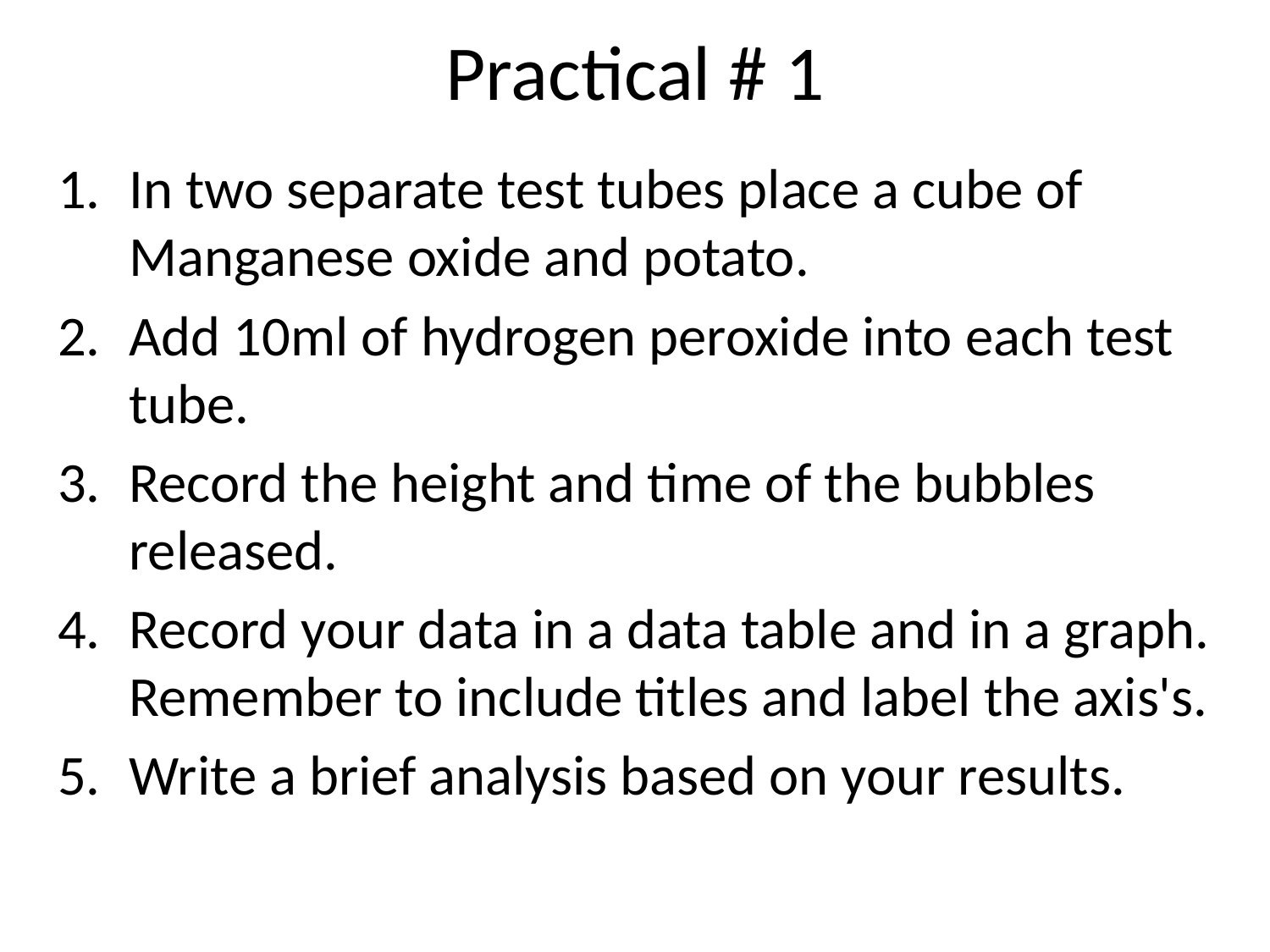

# Practical # 1
In two separate test tubes place a cube of Manganese oxide and potato.
Add 10ml of hydrogen peroxide into each test tube.
Record the height and time of the bubbles released.
Record your data in a data table and in a graph.  Remember to include titles and label the axis's.
Write a brief analysis based on your results.